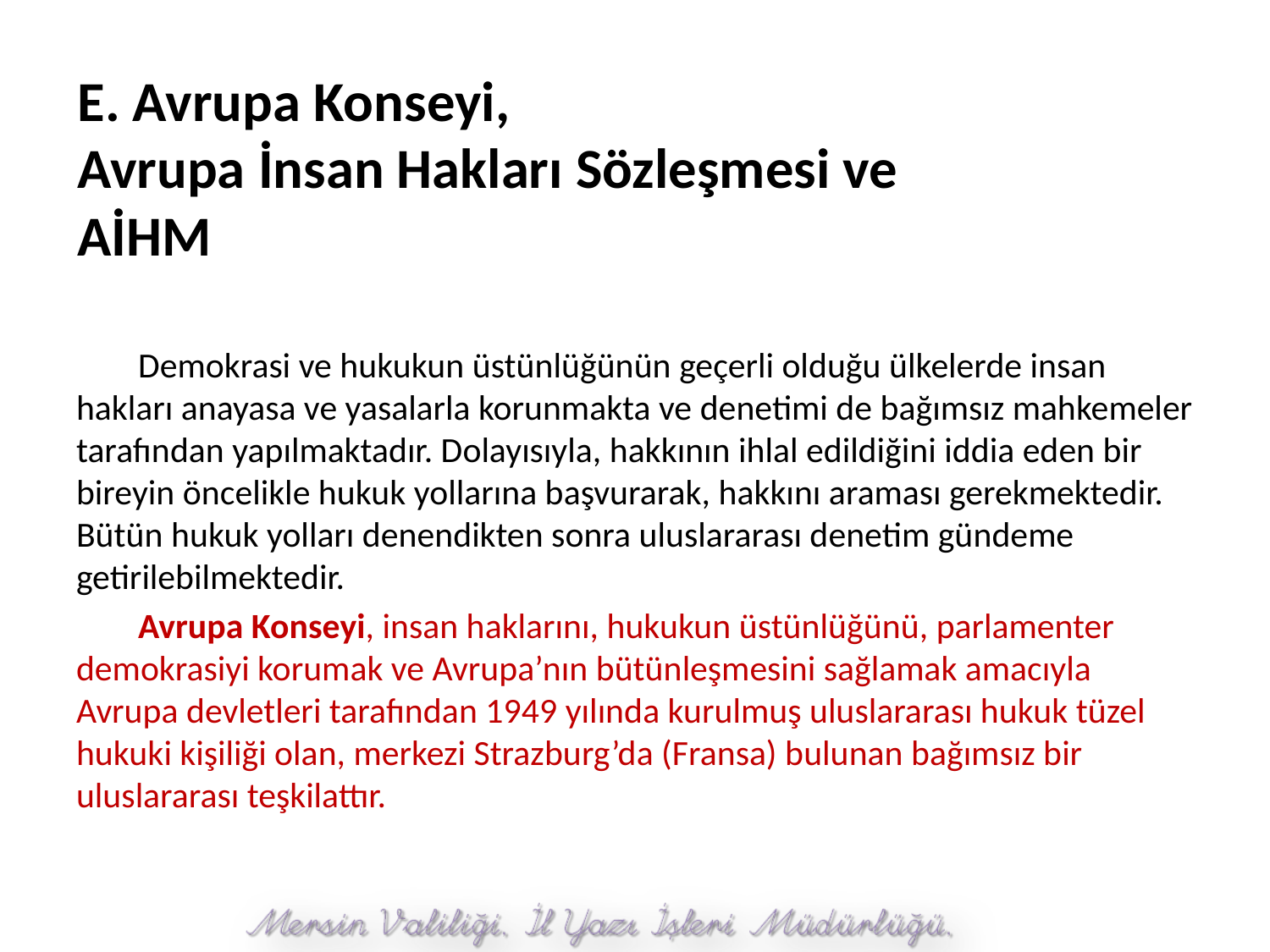

# E. Avrupa Konseyi, Avrupa İnsan Hakları Sözleşmesi ve AİHM
Demokrasi ve hukukun üstünlüğünün geçerli olduğu ülkelerde insan hakları anayasa ve yasalarla korunmakta ve denetimi de bağımsız mahkemeler tarafından yapılmaktadır. Dolayısıyla, hakkının ihlal edildiğini iddia eden bir bireyin öncelikle hukuk yollarına başvurarak, hakkını araması gerekmektedir. Bütün hukuk yolları denendikten sonra uluslararası denetim gündeme getirilebilmektedir.
Avrupa Konseyi, insan haklarını, hukukun üstünlüğünü, parlamenter demokrasiyi korumak ve Avrupa’nın bütünleşmesini sağlamak amacıyla Avrupa devletleri tarafından 1949 yılında kurulmuş uluslararası hukuk tüzel hukuki kişiliği olan, merkezi Strazburg’da (Fransa) bulunan bağımsız bir uluslararası teşkilattır.